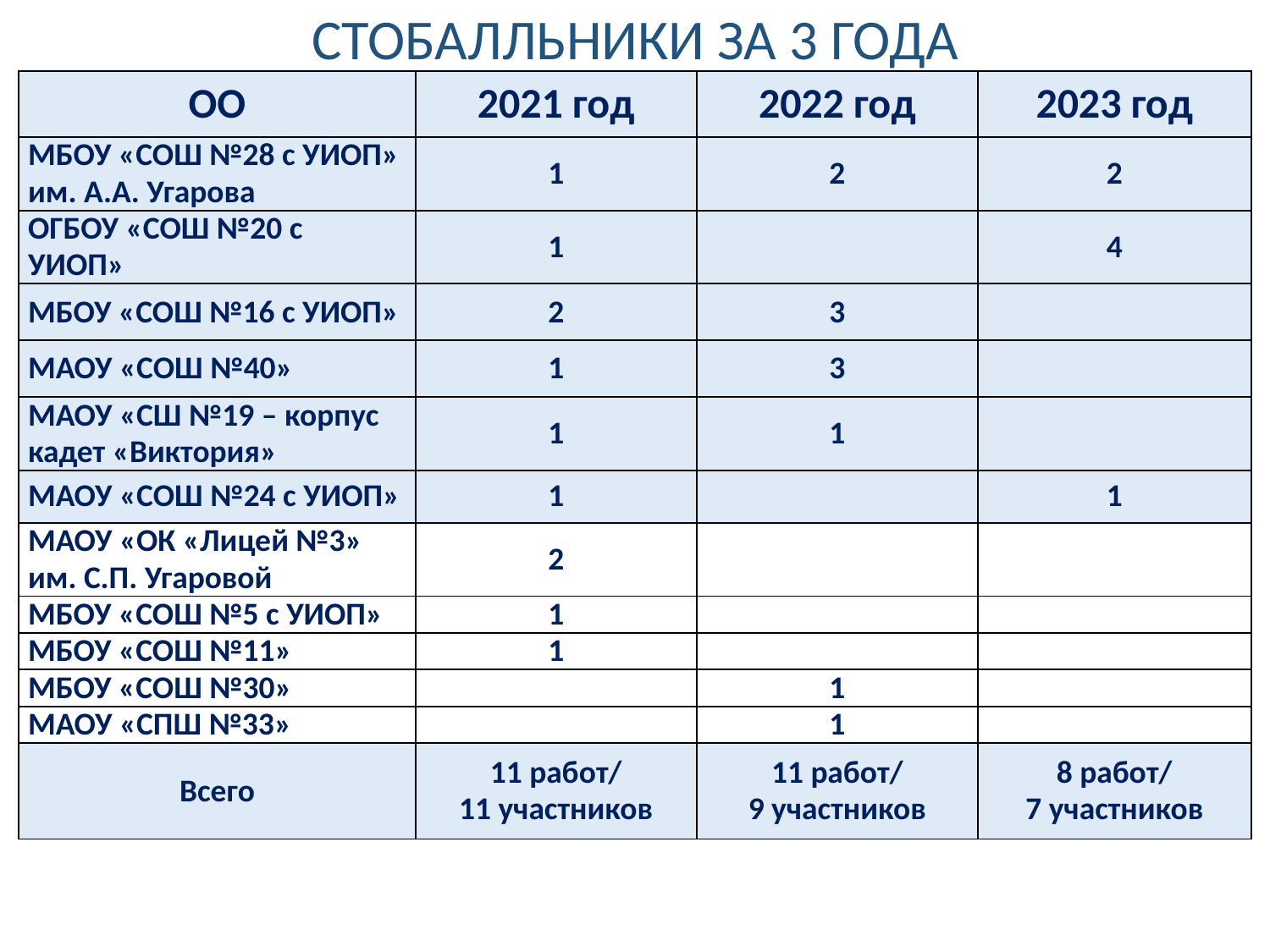

# СТОБАЛЛЬНИКИ ЗА 3 ГОДА
| ОО | 2021 год | 2022 год | 2023 год |
| --- | --- | --- | --- |
| МБОУ «СОШ №28 с УИОП» им. А.А. Угарова | 1 | 2 | 2 |
| ОГБОУ «СОШ №20 с УИОП» | 1 |  | 4 |
| МБОУ «СОШ №16 с УИОП» | 2 | 3 |  |
| МАОУ «СОШ №40» | 1 | 3 |  |
| МАОУ «СШ №19 – корпус кадет «Виктория» | 1 | 1 |  |
| МАОУ «СОШ №24 с УИОП» | 1 |  | 1 |
| МАОУ «ОК «Лицей №3» им. С.П. Угаровой | 2 |  |  |
| МБОУ «СОШ №5 с УИОП» | 1 |  |  |
| МБОУ «СОШ №11» | 1 |  |  |
| МБОУ «СОШ №30» |  | 1 |  |
| МАОУ «СПШ №33» |  | 1 |  |
| Всего | 11 работ/ 11 участников | 11 работ/ 9 участников | 8 работ/ 7 участников |